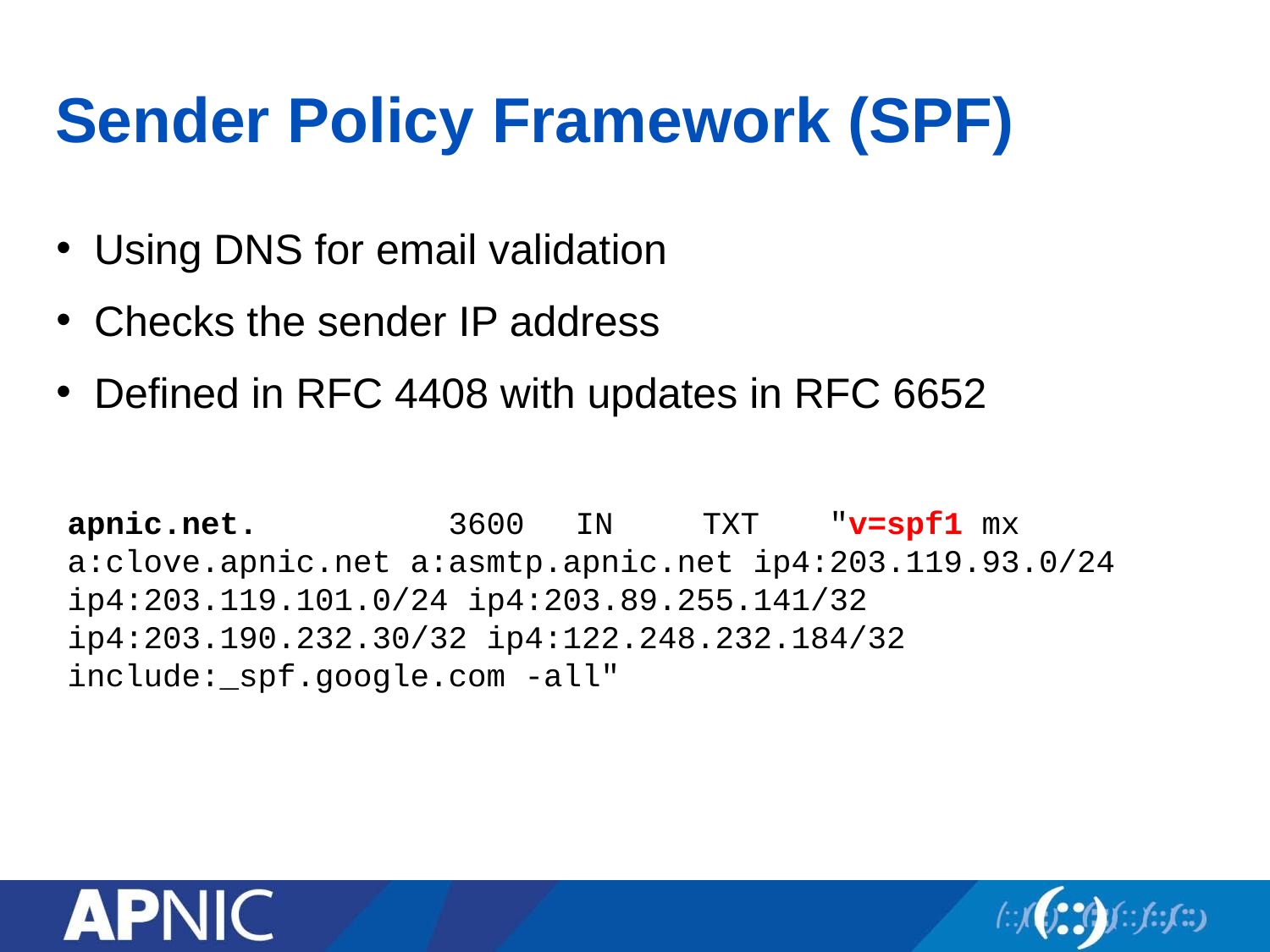

# Sender Policy Framework (SPF)
Using DNS for email validation
Checks the sender IP address
Defined in RFC 4408 with updates in RFC 6652

apnic.net.		3600	IN	TXT	"v=spf1 mx a:clove.apnic.net a:asmtp.apnic.net ip4:203.119.93.0/24 ip4:203.119.101.0/24 ip4:203.89.255.141/32 ip4:203.190.232.30/32 ip4:122.248.232.184/32 include:_spf.google.com -all"